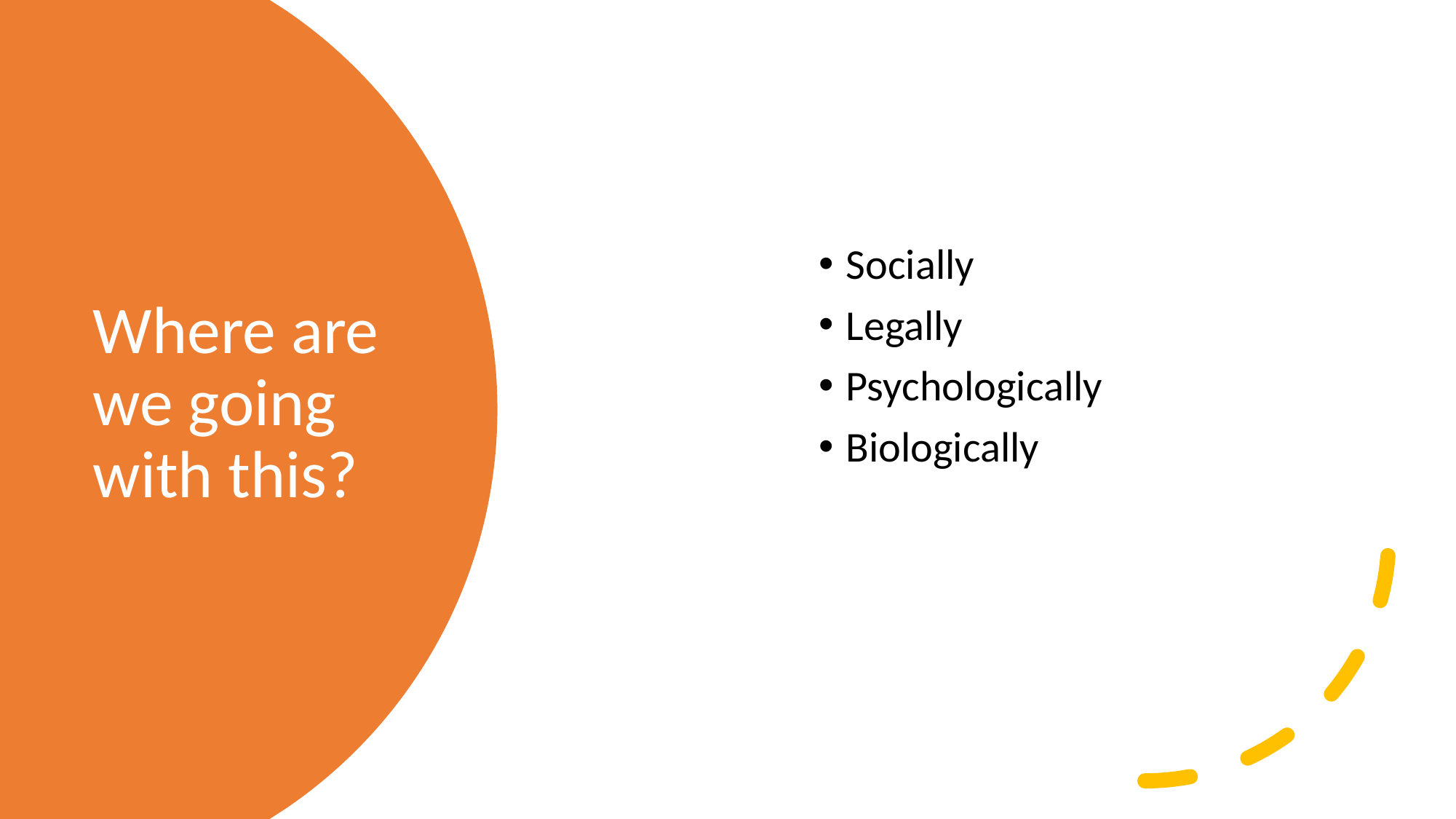

Socially
Legally
Psychologically
Biologically

# Where are we going with this?